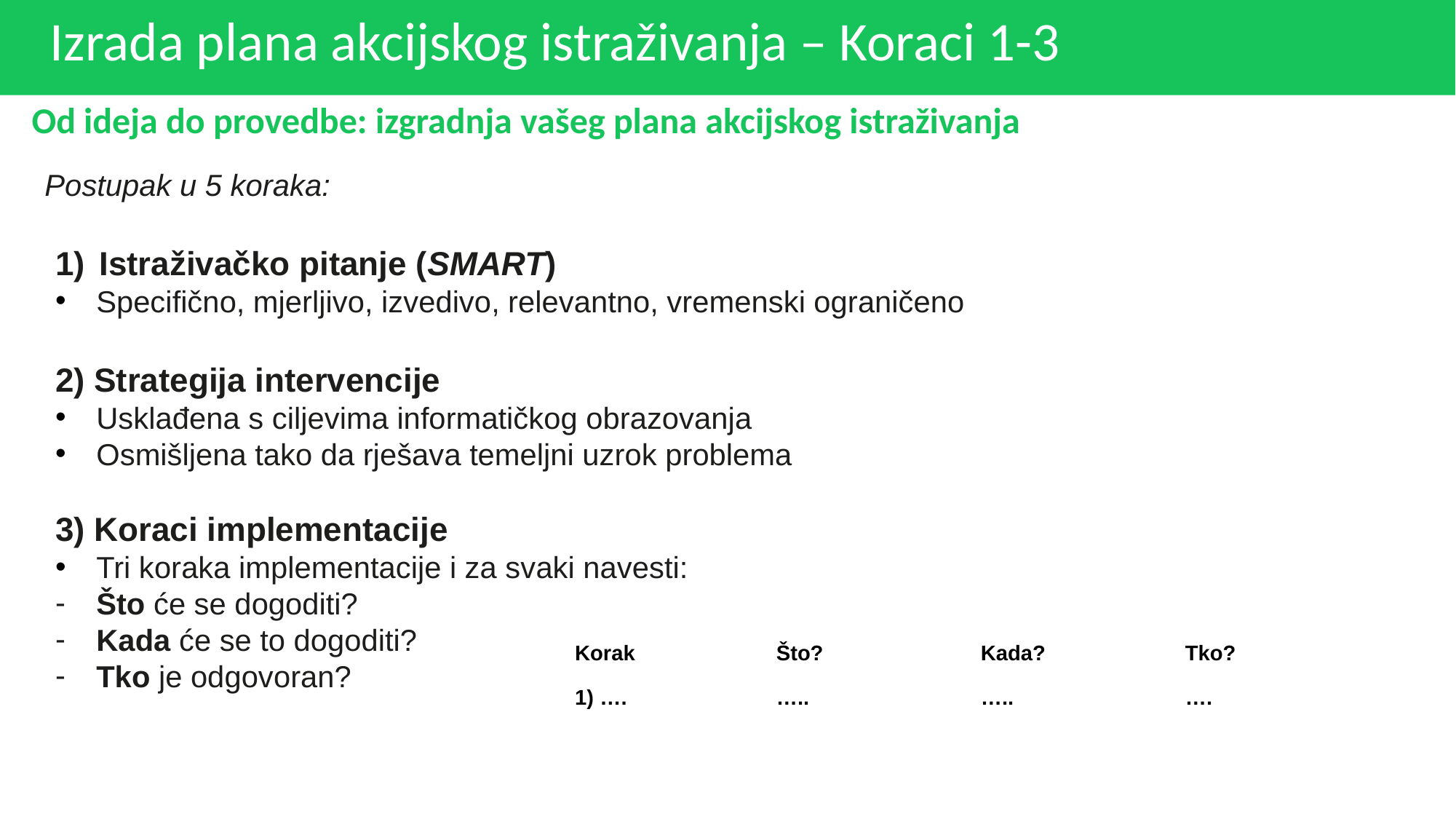

# Izrada plana akcijskog istraživanja – Koraci 1-3
Od ideja do provedbe: izgradnja vašeg plana akcijskog istraživanja
Postupak u 5 koraka:

Istraživačko pitanje (SMART)
Specifično, mjerljivo, izvedivo, relevantno, vremenski ograničeno

2) Strategija intervencije
Usklađena s ciljevima informatičkog obrazovanja
Osmišljena tako da rješava temeljni uzrok problema

3) Koraci implementacije
Tri koraka implementacije i za svaki navesti:
Što će se dogoditi?
Kada će se to dogoditi?
Tko je odgovoran?

| Korak | Što? | Kada? | Tko? |
| --- | --- | --- | --- |
| 1) …. | ….. | ….. | …. |